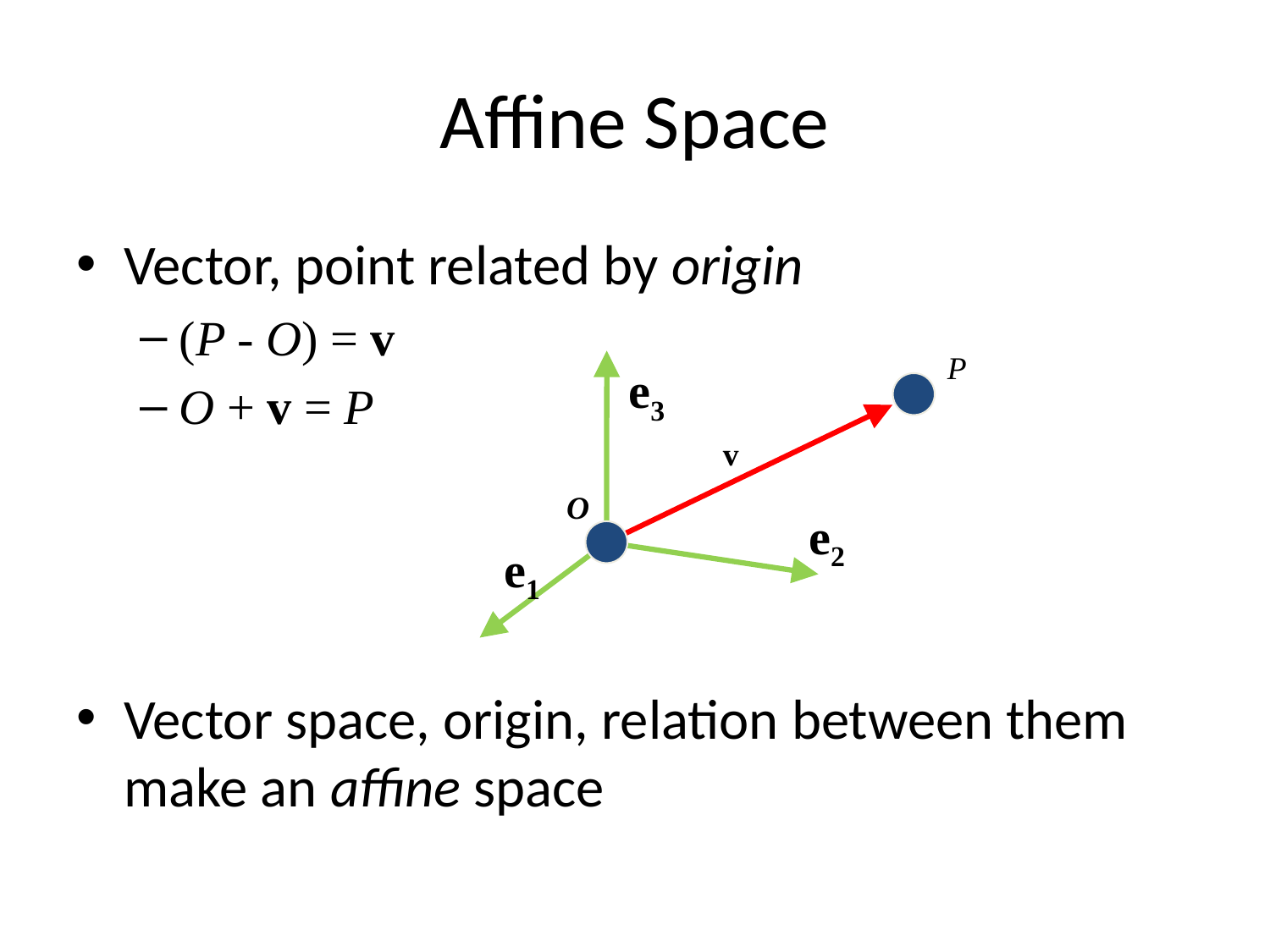

# Affine Space
Vector, point related by origin
(P - O) = v
O + v = P

Vector space, origin, relation between them make an affine space
P

e3

v
O
e2

e1